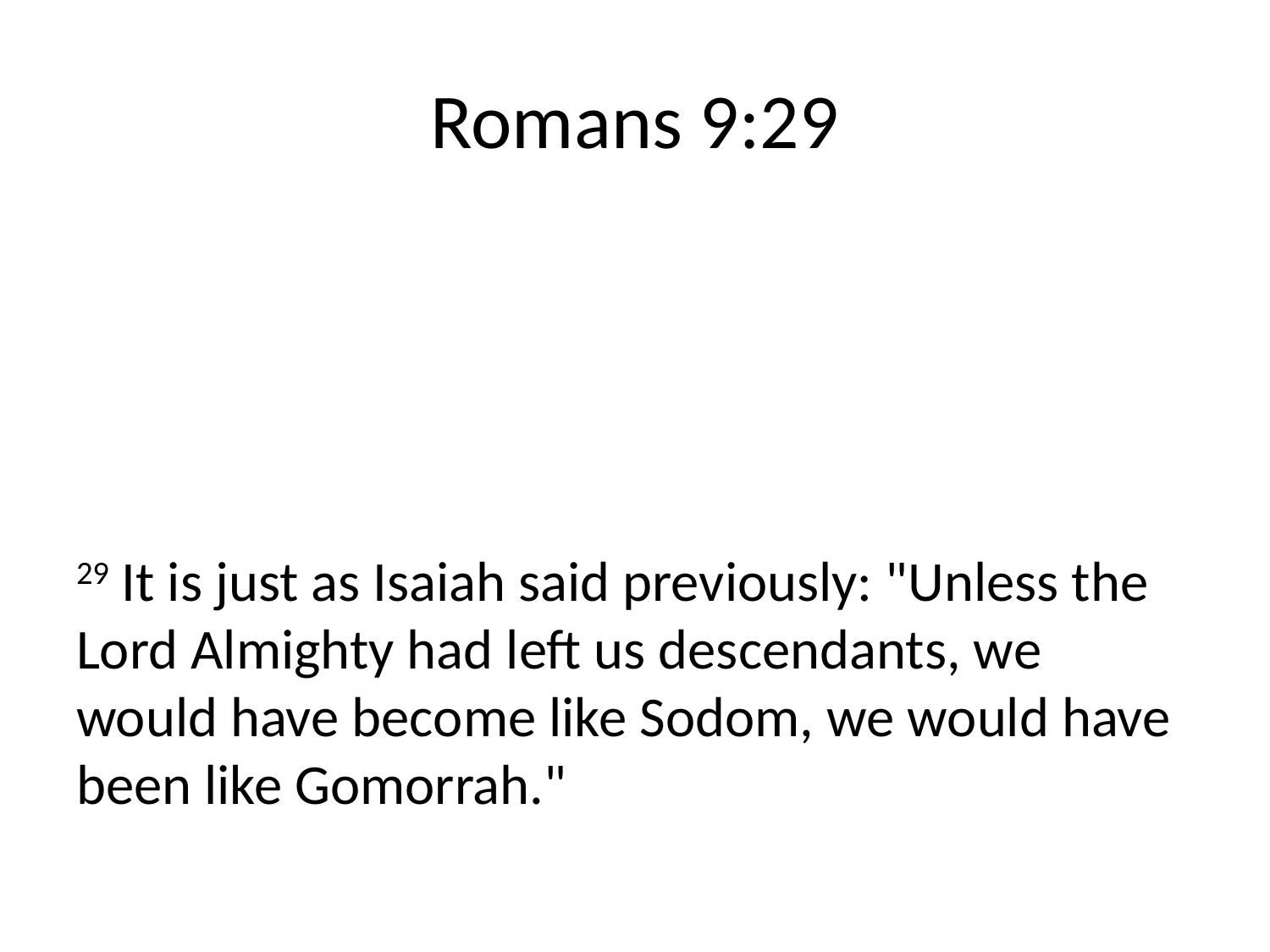

# Romans 9:29

29 It is just as Isaiah said previously: "Unless the Lord Almighty had left us descendants, we would have become like Sodom, we would have been like Gomorrah."